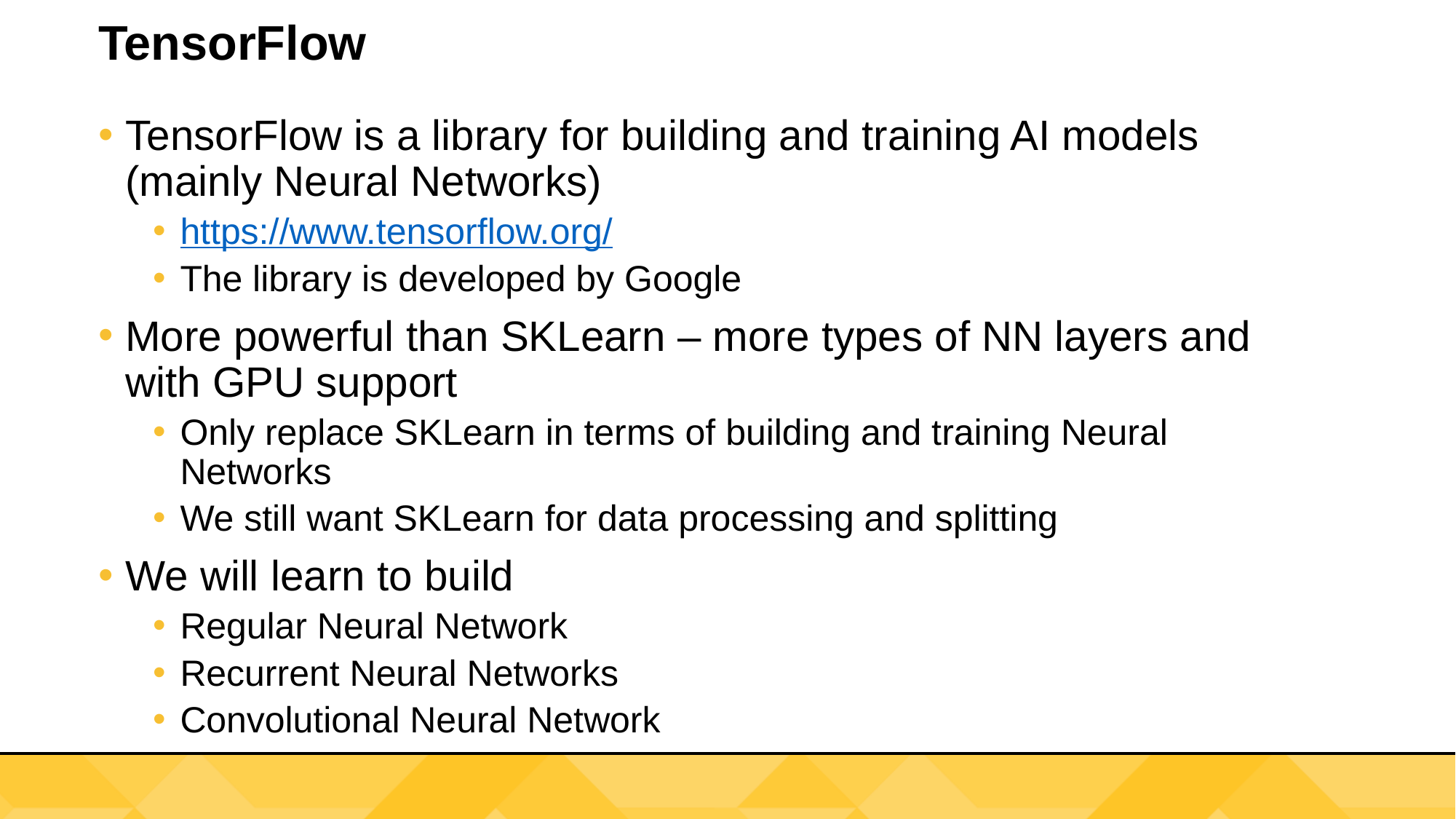

# TensorFlow
TensorFlow is a library for building and training AI models (mainly Neural Networks)
https://www.tensorflow.org/
The library is developed by Google
More powerful than SKLearn – more types of NN layers and with GPU support
Only replace SKLearn in terms of building and training Neural Networks
We still want SKLearn for data processing and splitting
We will learn to build
Regular Neural Network
Recurrent Neural Networks
Convolutional Neural Network